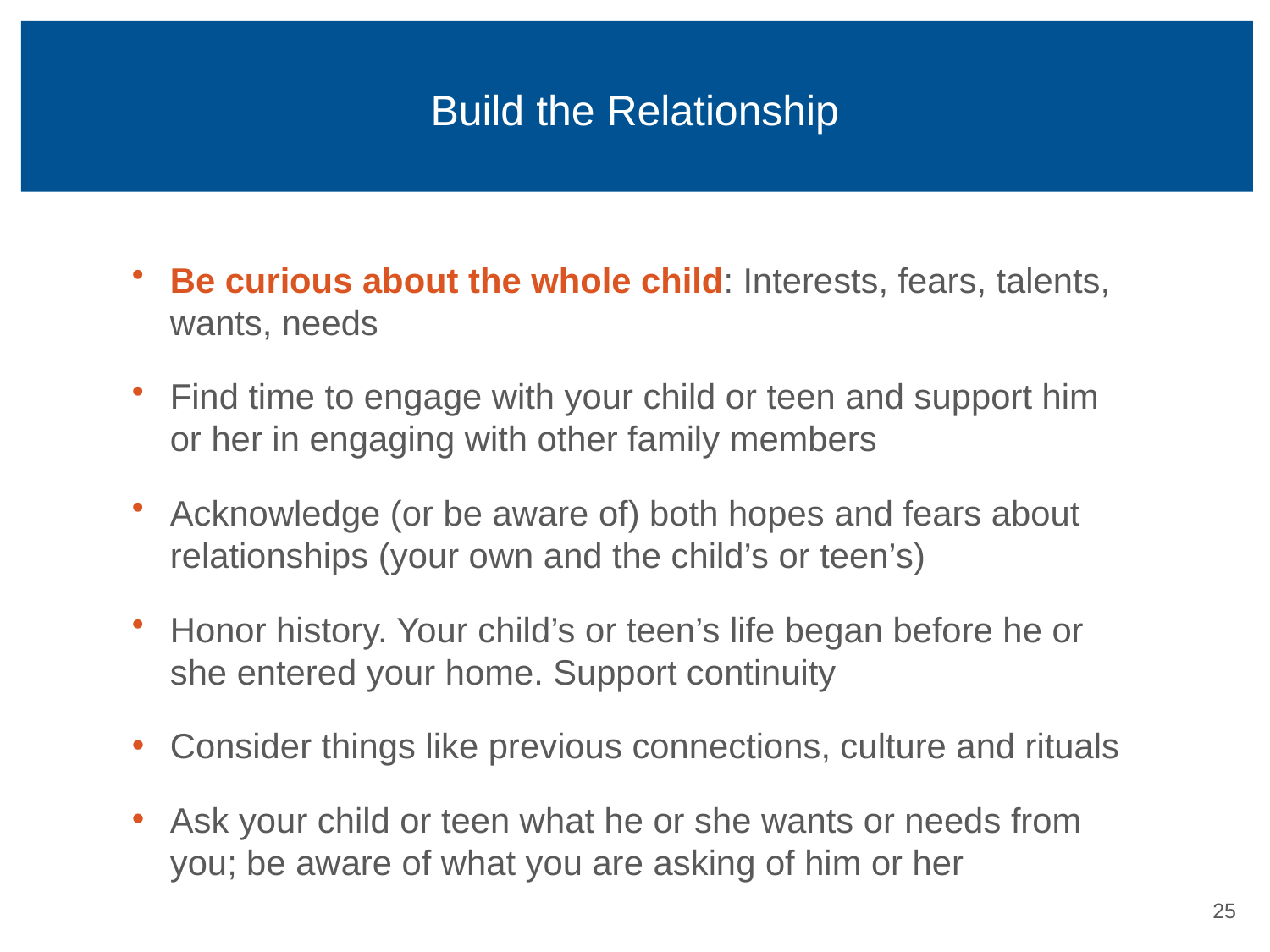

# Build the Relationship
Be curious about the whole child: Interests, fears, talents, wants, needs
Find time to engage with your child or teen and support him or her in engaging with other family members
Acknowledge (or be aware of) both hopes and fears about relationships (your own and the child’s or teen’s)
Honor history. Your child’s or teen’s life began before he or she entered your home. Support continuity
Consider things like previous connections, culture and rituals
Ask your child or teen what he or she wants or needs from you; be aware of what you are asking of him or her
25